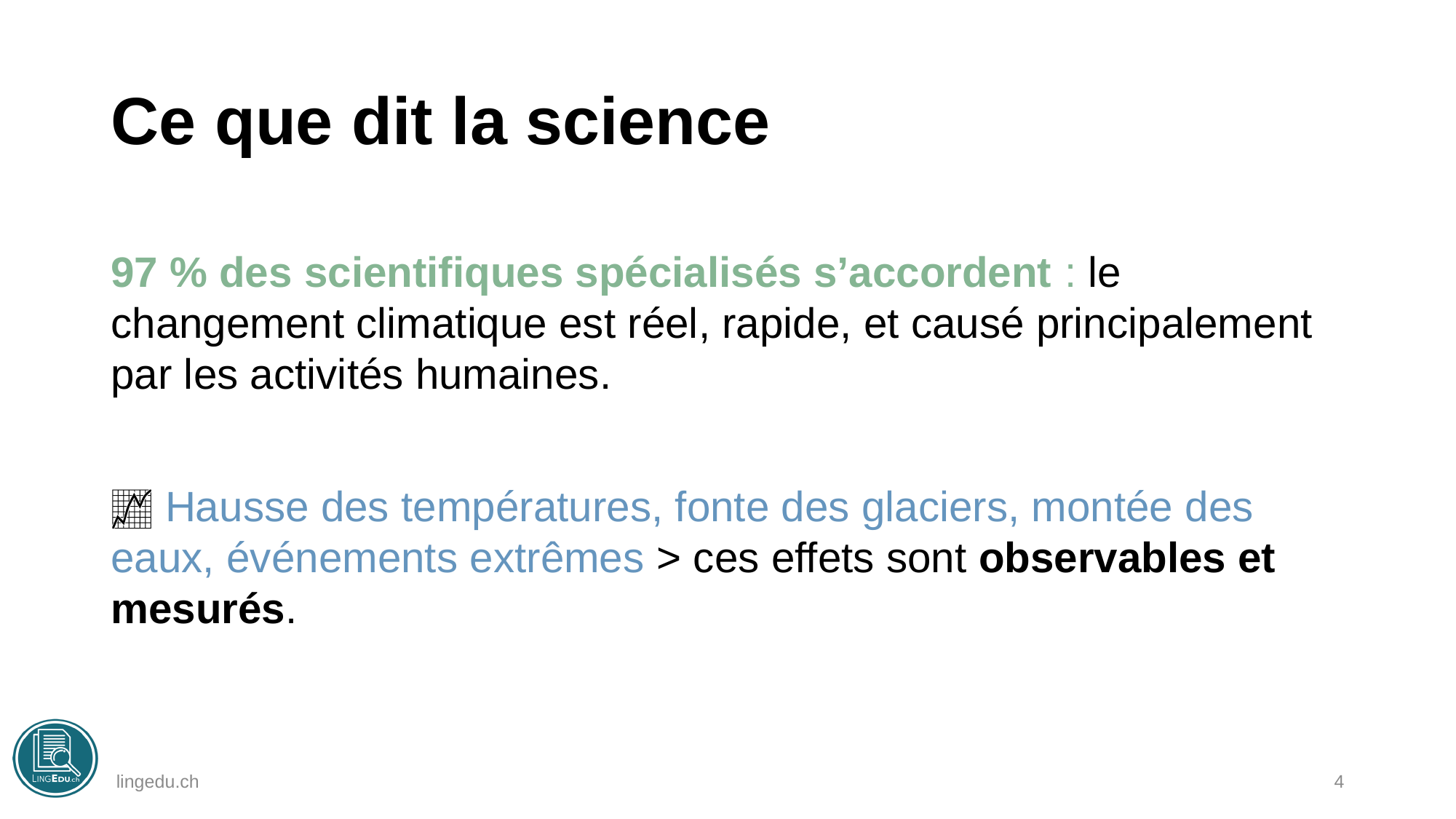

# Ce que dit la science
97 % des scientifiques spécialisés s’accordent : le changement climatique est réel, rapide, et causé principalement par les activités humaines.

📈 Hausse des températures, fonte des glaciers, montée des eaux, événements extrêmes > ces effets sont observables et mesurés.

lingedu.ch
4